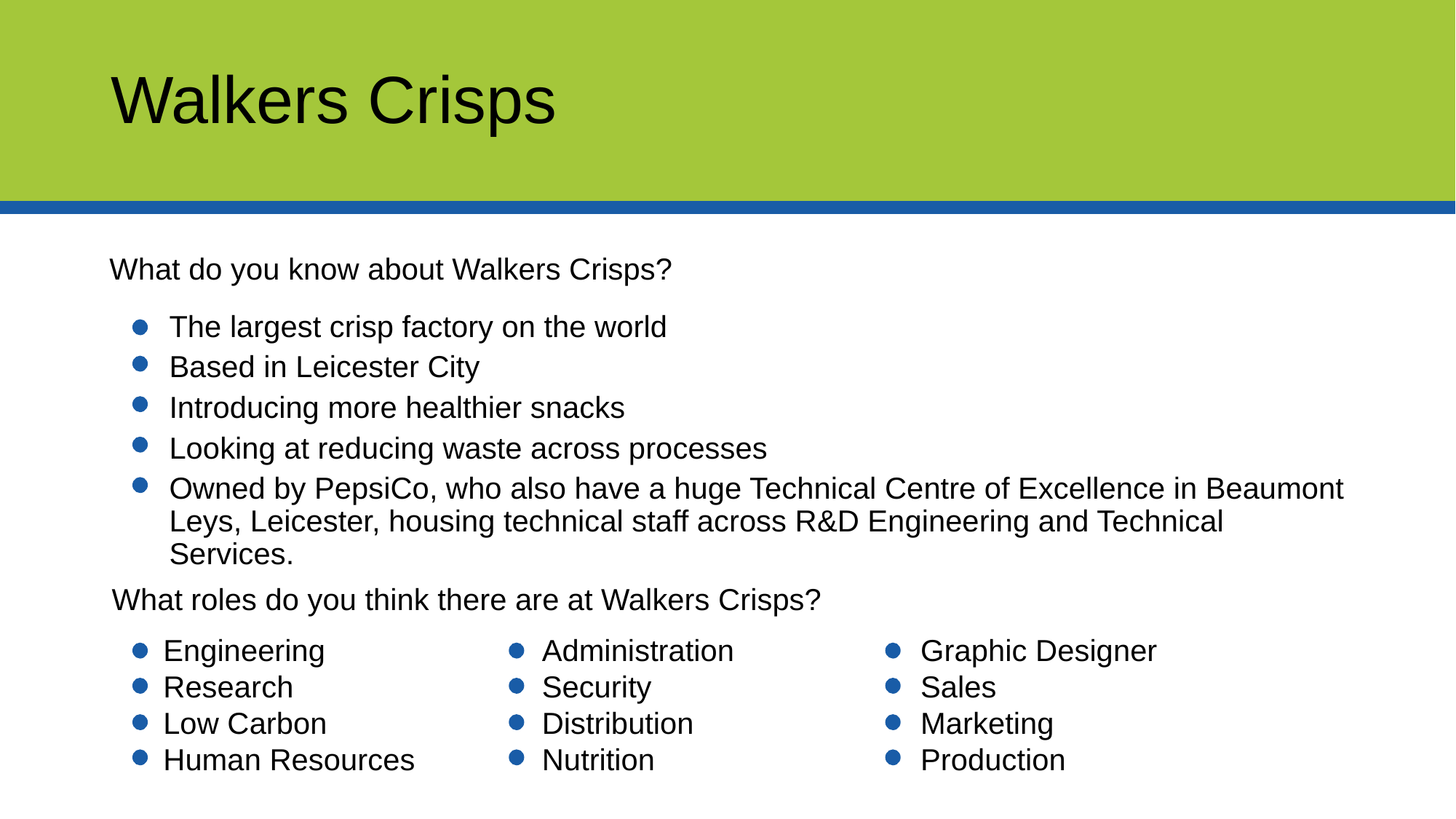

# Walkers Crisps
What do you know about Walkers Crisps?

The largest crisp factory on the world
Based in Leicester City
Introducing more healthier snacks
Looking at reducing waste across processes
Owned by PepsiCo, who also have a huge Technical Centre of Excellence in Beaumont Leys, Leicester, housing technical staff across R&D Engineering and Technical Services.

What roles do you think there are at Walkers Crisps?
Engineering
Research
Low Carbon
Human Resources

Administration
Security
Distribution
Nutrition

Graphic Designer
Sales
Marketing
Production